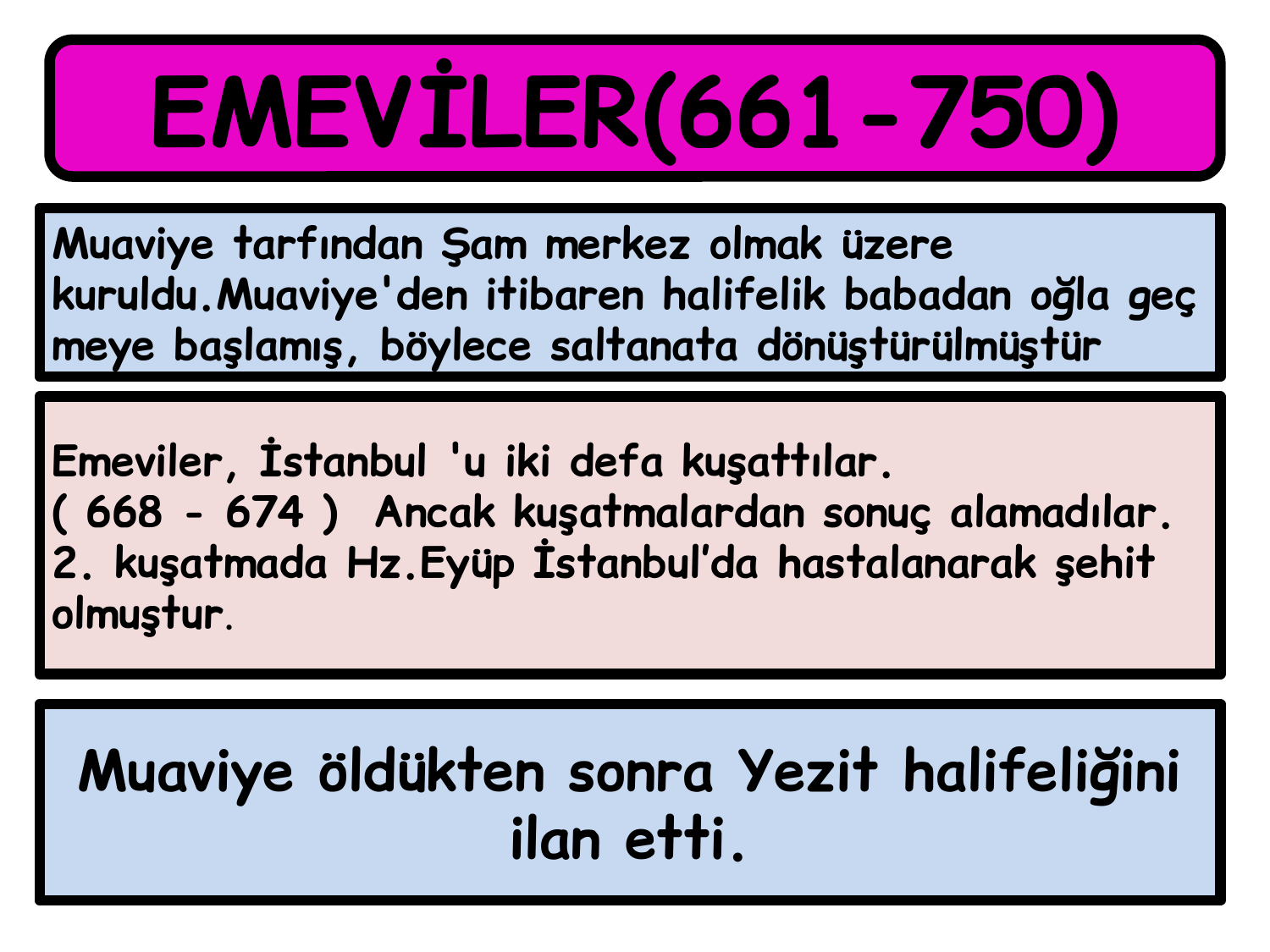

EMEVİLER(661-750)
Muaviye tarfından Şam merkez olmak üzere kuruldu.Muaviye'den itibaren halifelik babadan oğla geç meye başlamış, böylece saltanata dönüştürülmüştür
Emeviler, İstanbul 'u iki defa kuşattılar.
( 668 - 674 )  Ancak kuşatmalardan sonuç alamadılar. 2. kuşatmada Hz.Eyüp İstanbul’da hastalanarak şehit olmuştur.
Muaviye öldükten sonra Yezit halifeliğini ilan etti.